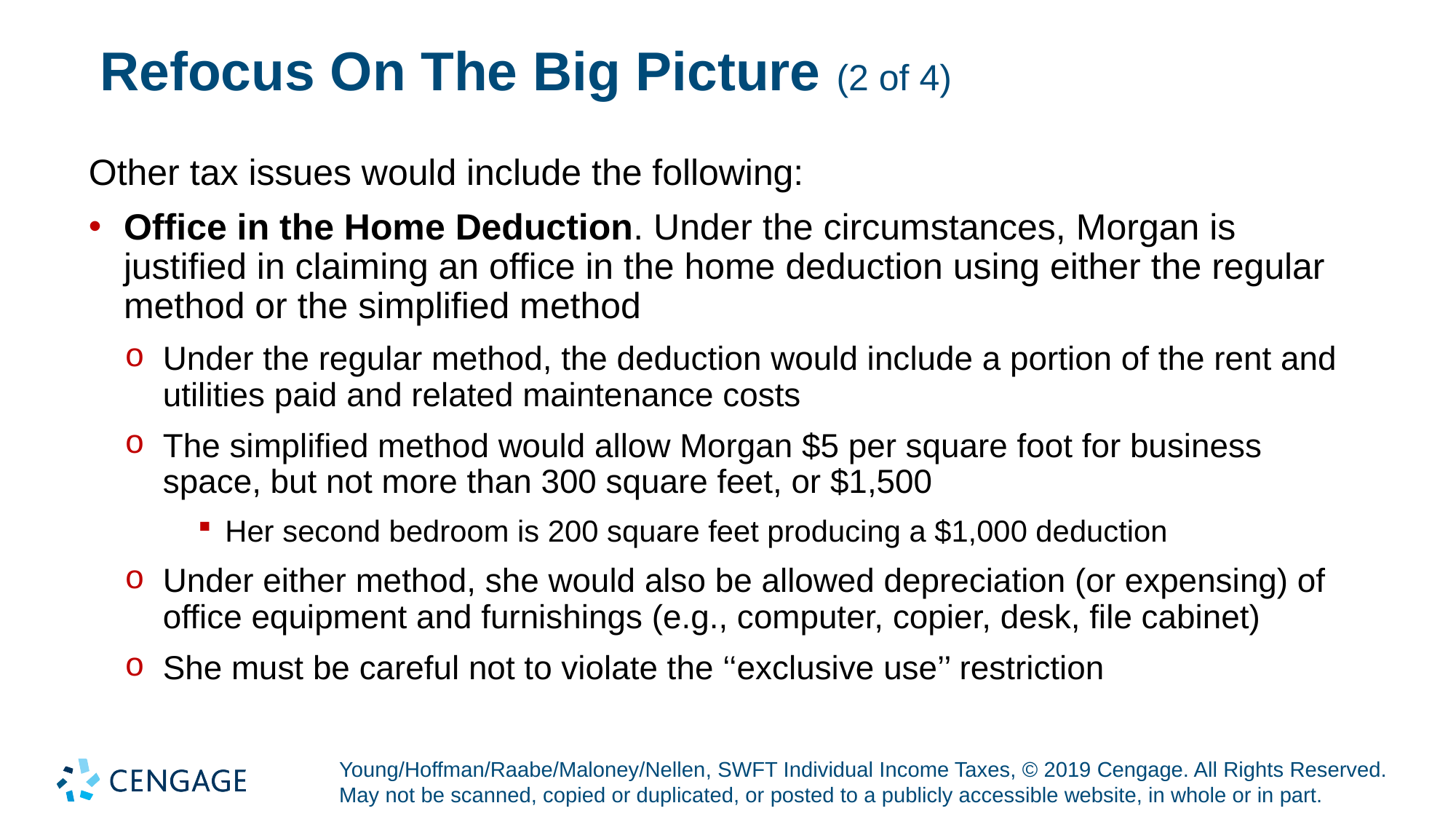

# Refocus On The Big Picture (2 of 4)
Other tax issues would include the following:
Office in the Home Deduction. Under the circumstances, Morgan is justified in claiming an office in the home deduction using either the regular method or the simplified method
Under the regular method, the deduction would include a portion of the rent and utilities paid and related maintenance costs
The simplified method would allow Morgan $5 per square foot for business space, but not more than 300 square feet, or $1,500
Her second bedroom is 200 square feet producing a $1,000 deduction
Under either method, she would also be allowed depreciation (or expensing) of office equipment and furnishings (e.g., computer, copier, desk, file cabinet)
She must be careful not to violate the ‘‘exclusive use’’ restriction